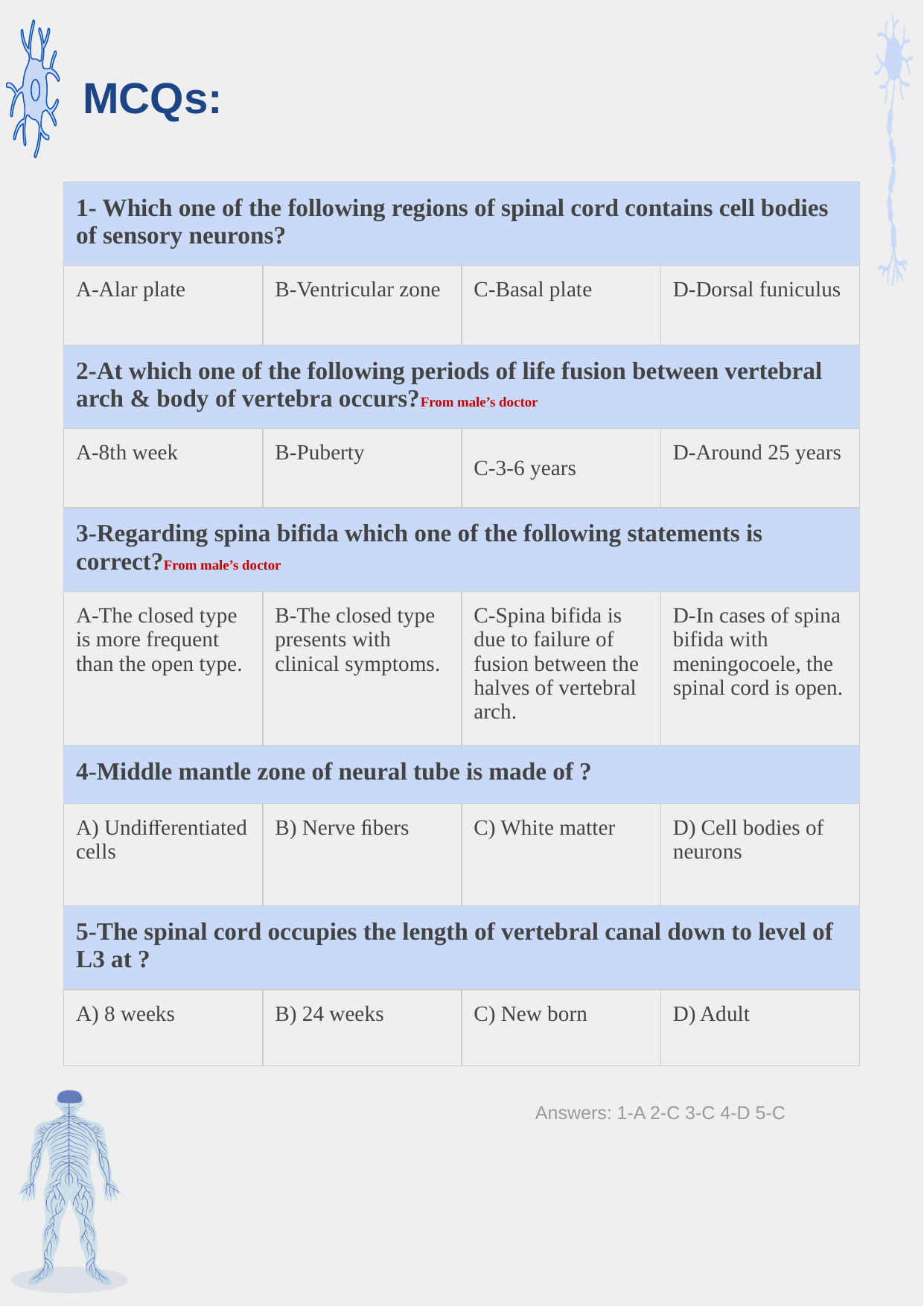

MCQs:
| 1- Which one of the following regions of spinal cord contains cell bodies of sensory neurons? |  |  |  |
| --- | --- | --- | --- |
| A-Alar plate | B-Ventricular zone | C-Basal plate | D-Dorsal funiculus |
| 2-At which one of the following periods of life fusion between vertebral arch & body of vertebra occurs?From male’s doctor |  |  |  |
| A-8th week | B-Puberty | C-3-6 years | D-Around 25 years |
| 3-Regarding spina bifida which one of the following statements is correct?From male’s doctor |  |  |  |
| A-The closed type is more frequent than the open type. | B-The closed type presents with clinical symptoms. | C-Spina bifida is due to failure of fusion between the halves of vertebral arch. | D-In cases of spina bifida with meningocoele, the spinal cord is open. |
| 4-Middle mantle zone of neural tube is made of ? |  |  |  |
| A) Undiﬀerentiated cells | B) Nerve ﬁbers | C) White matter | D) Cell bodies of neurons |
| 5-The spinal cord occupies the length of vertebral canal down to level of L3 at ? |  |  |  |
| A) 8 weeks | B) 24 weeks | C) New born | D) Adult |

Answers: 1-A 2-C 3-C 4-D 5-C